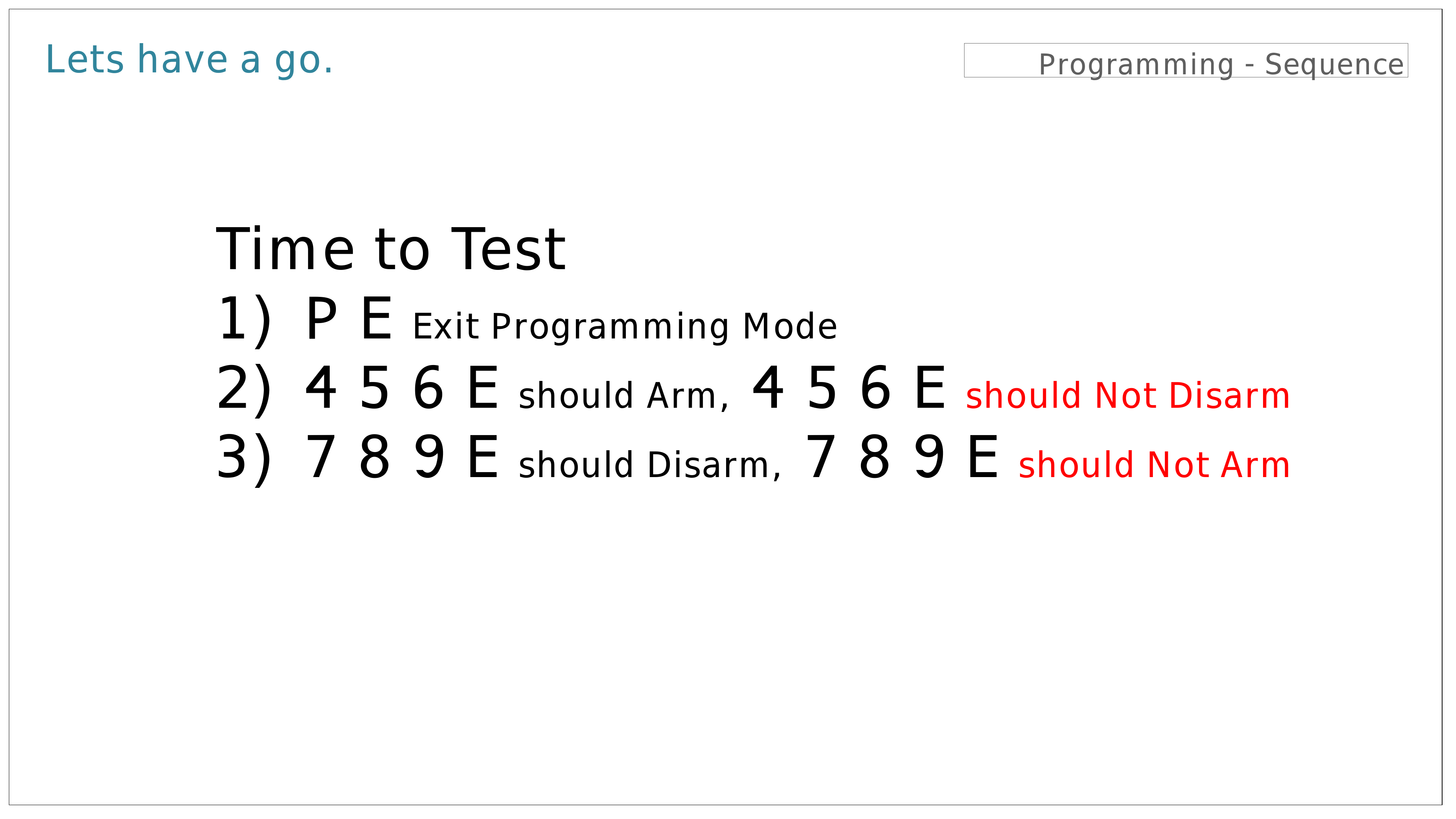

Lets have a go.

Programming - Sequence
Time to Test
 P E Exit Programming Mode
 4 5 6 E should Arm,  4 5 6 E should Not Disarm
 7 8 9 E should Disarm,  7 8 9 E should Not Arm